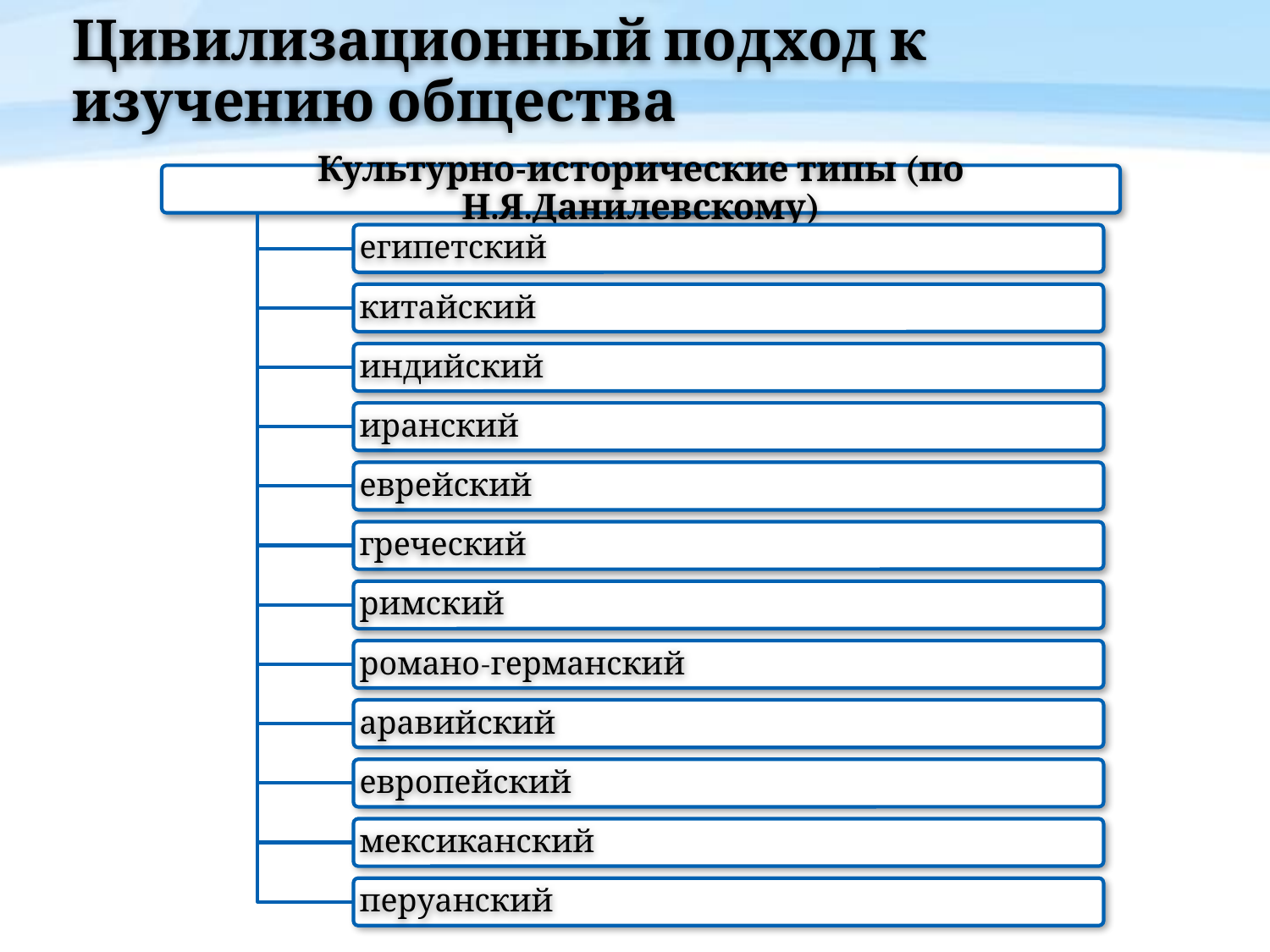

# Цивилизационный подход к изучению общества

Культурно-исторические типы (по Н.Я.Данилевскому)

египетский

китайский

индийский

иранский

еврейский

греческий

римский

романо-германский

аравийский

европейский

мексиканский

перуанский